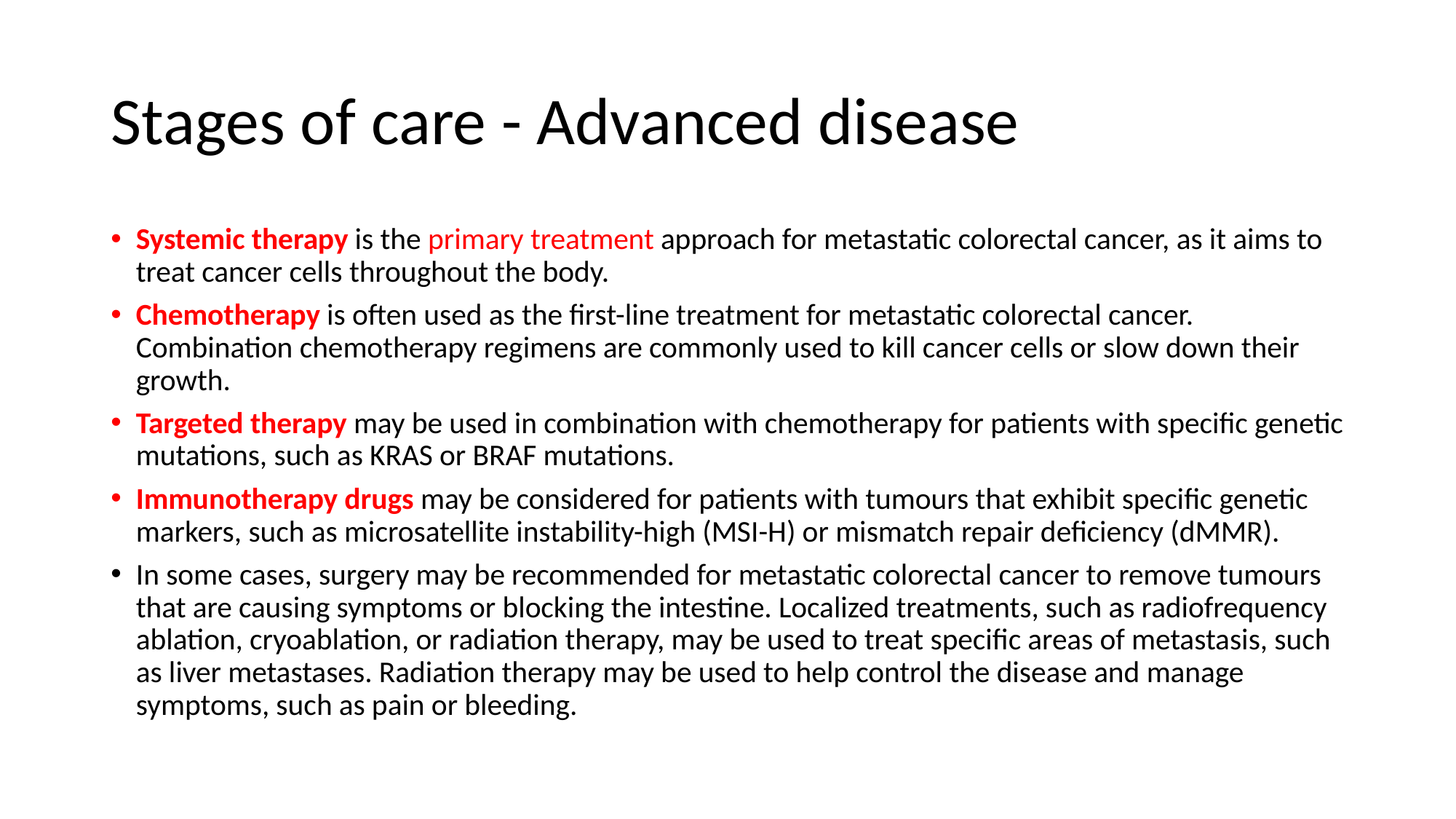

# Stages of care - Advanced disease
Systemic therapy is the primary treatment approach for metastatic colorectal cancer, as it aims to treat cancer cells throughout the body.
Chemotherapy is often used as the first-line treatment for metastatic colorectal cancer. Combination chemotherapy regimens are commonly used to kill cancer cells or slow down their growth.
Targeted therapy may be used in combination with chemotherapy for patients with specific genetic mutations, such as KRAS or BRAF mutations.
Immunotherapy drugs may be considered for patients with tumours that exhibit specific genetic markers, such as microsatellite instability-high (MSI-H) or mismatch repair deficiency (dMMR).
In some cases, surgery may be recommended for metastatic colorectal cancer to remove tumours that are causing symptoms or blocking the intestine. Localized treatments, such as radiofrequency ablation, cryoablation, or radiation therapy, may be used to treat specific areas of metastasis, such as liver metastases. Radiation therapy may be used to help control the disease and manage symptoms, such as pain or bleeding.